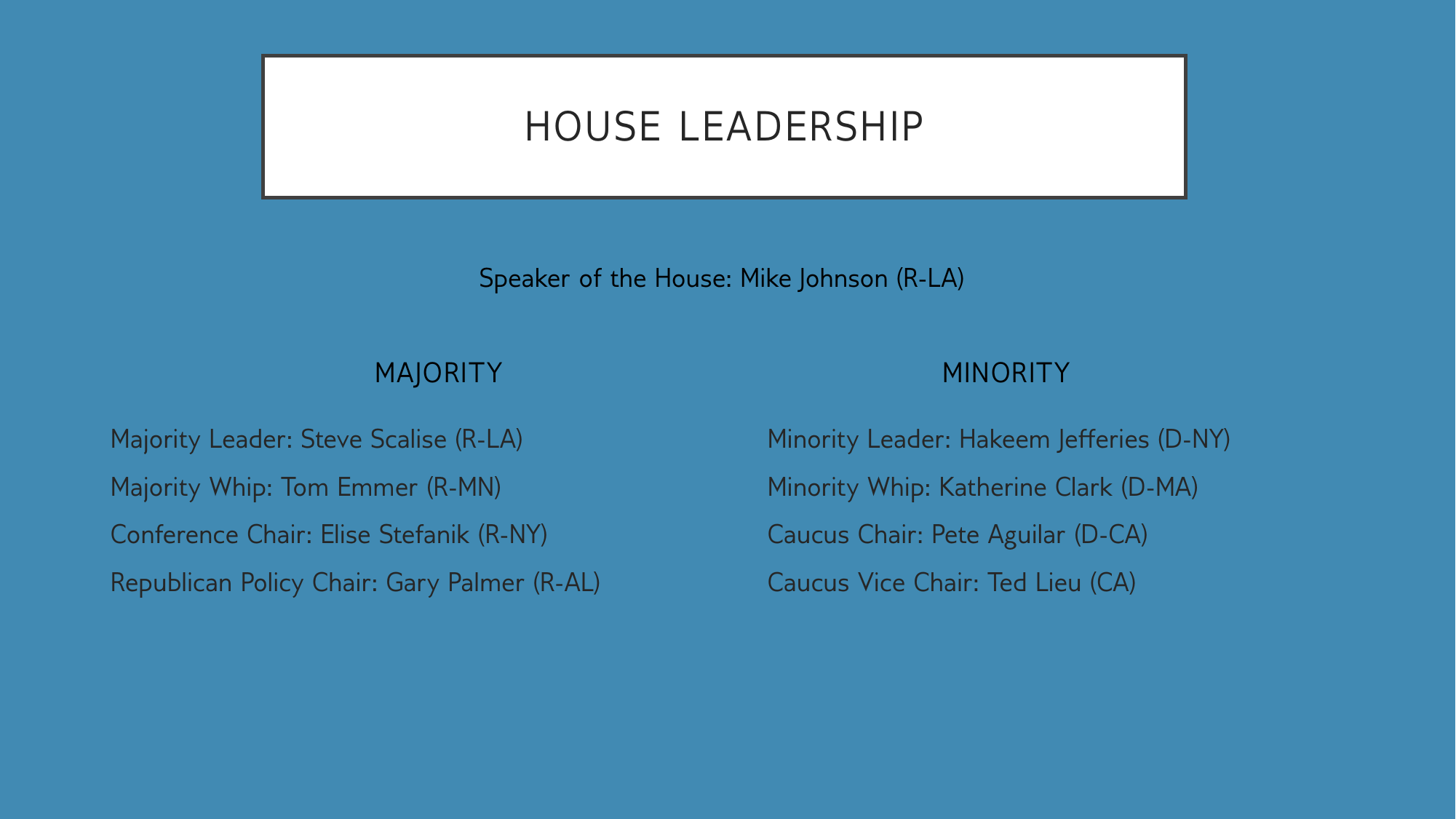

# House Leadership
Speaker of the House: Mike Johnson (R-LA)
Majority
Minority
Majority Leader: Steve Scalise (R-LA)
Majority Whip: Tom Emmer (R-MN)
Conference Chair: Elise Stefanik (R-NY)
Republican Policy Chair: Gary Palmer (R-AL)
Minority Leader: Hakeem Jefferies (D-NY)
Minority Whip: Katherine Clark (D-MA)
Caucus Chair: Pete Aguilar (D-CA)
Caucus Vice Chair: Ted Lieu (CA)